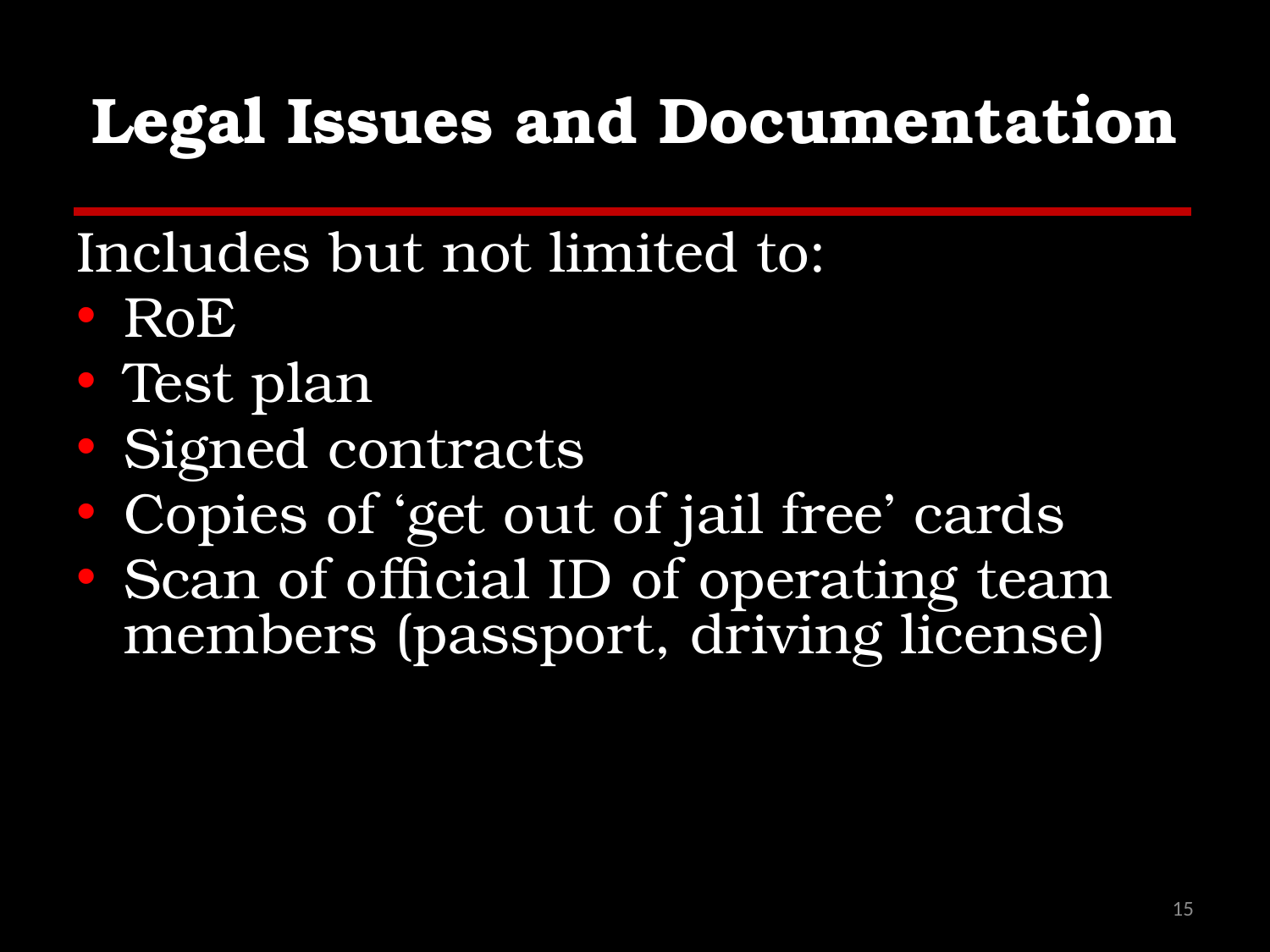

# Legal Issues and Documentation
Includes but not limited to:
RoE
Test plan
Signed contracts
Copies of ‘get out of jail free’ cards
Scan of official ID of operating team members (passport, driving license)
15